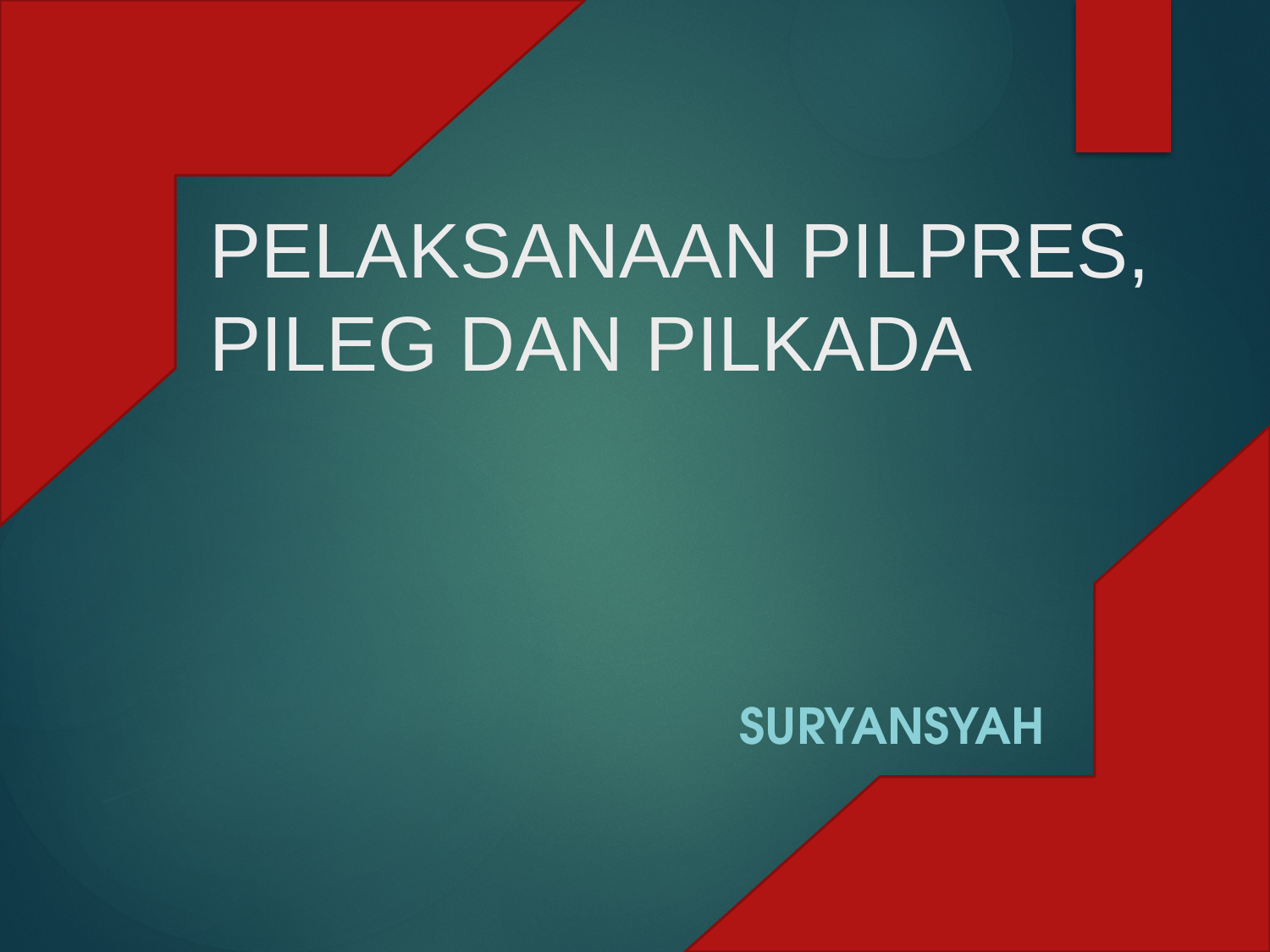

# PELAKSANAAN PILPRES, PILEG DAN PILKADA

Suryansyah